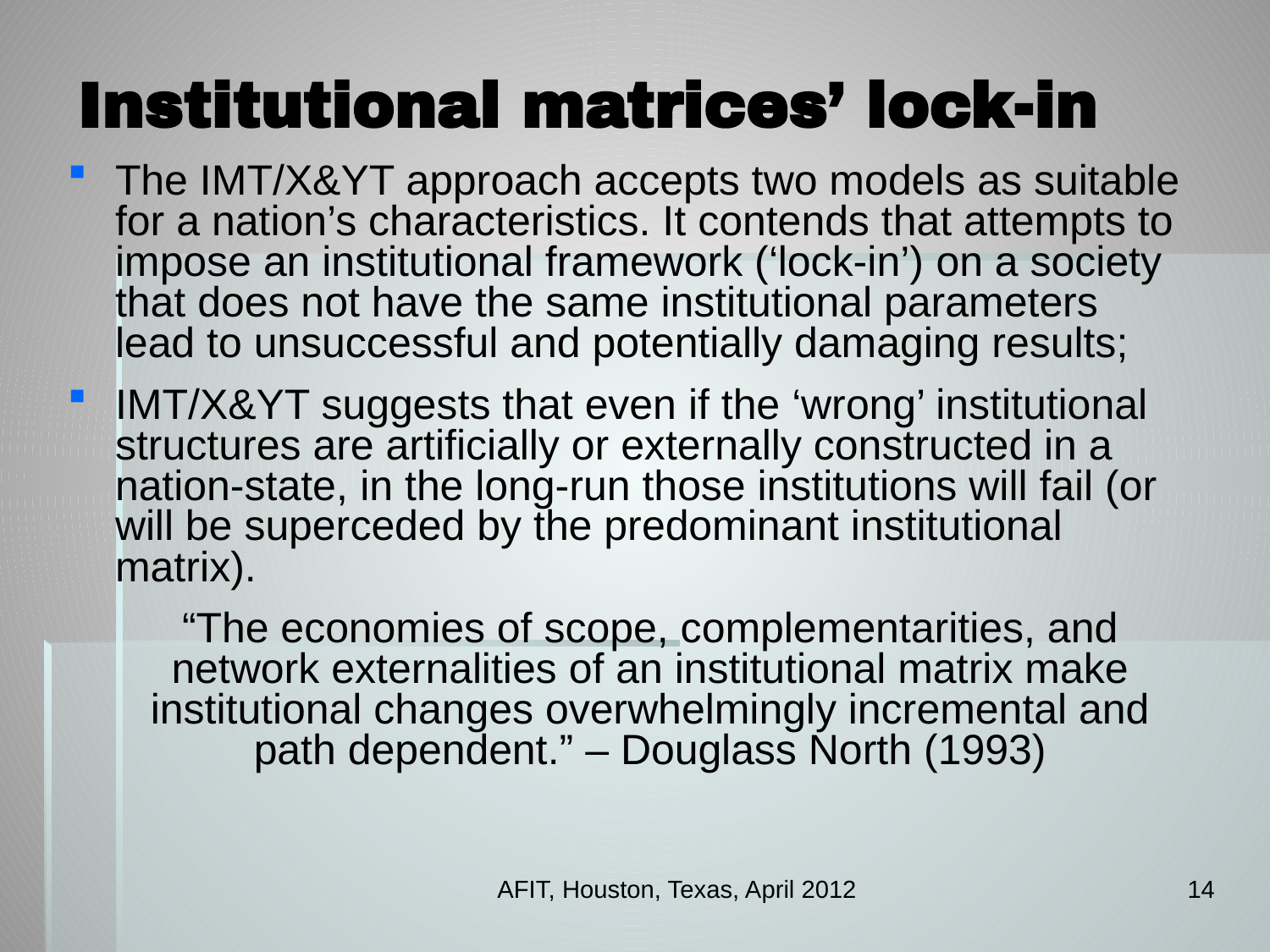

# Institutional matrices’ lock-in
The IMT/X&YT approach accepts two models as suitable for a nation’s characteristics. It contends that attempts to impose an institutional framework (‘lock-in’) on a society that does not have the same institutional parameters lead to unsuccessful and potentially damaging results;
IMT/X&YT suggests that even if the ‘wrong’ institutional structures are artificially or externally constructed in a nation-state, in the long-run those institutions will fail (or will be superceded by the predominant institutional matrix).
	“The economies of scope, complementarities, and network externalities of an institutional matrix make institutional changes overwhelmingly incremental and path dependent.” – Douglass North (1993)
AFIT, Houston, Texas, April 2012
14